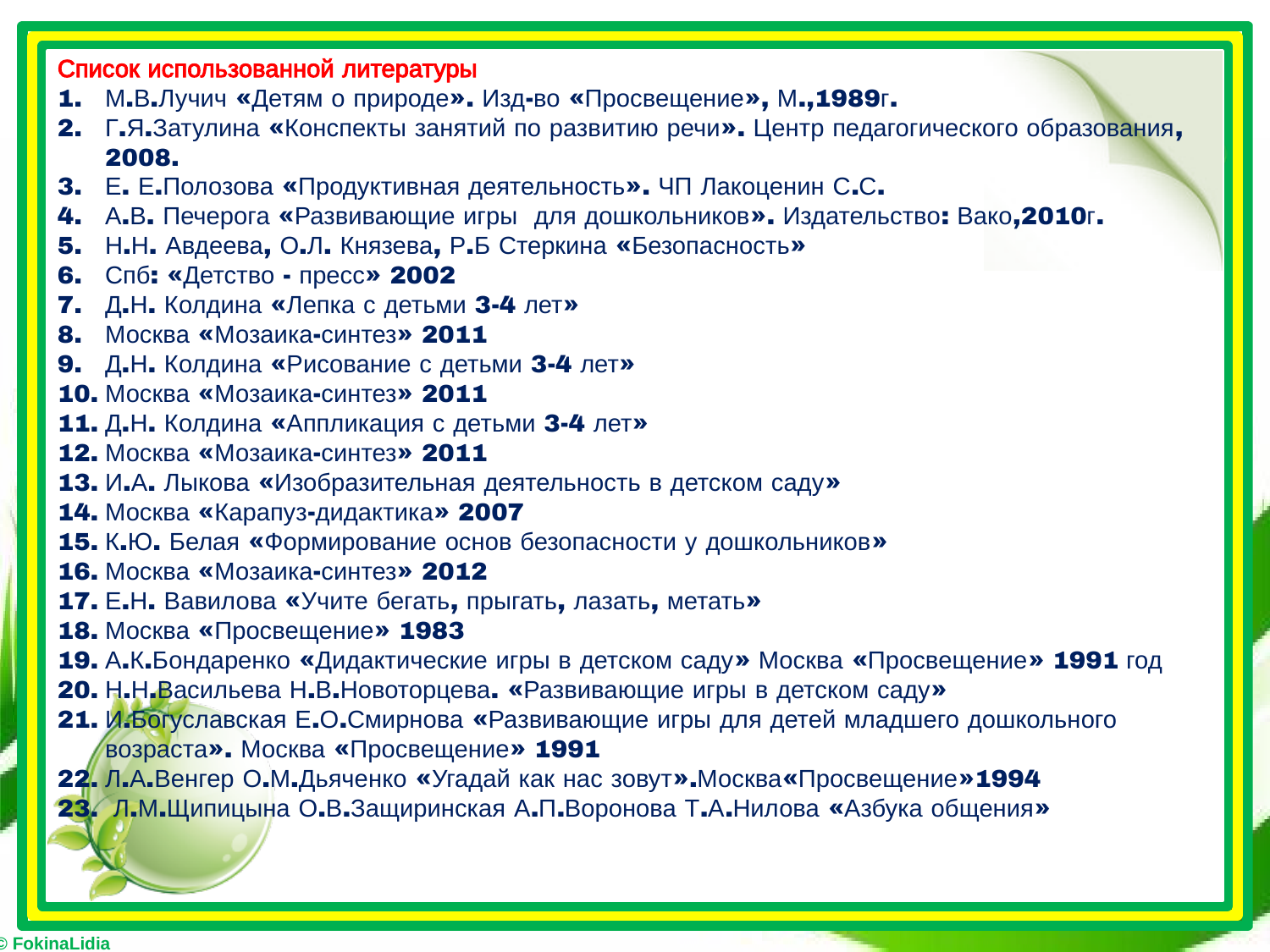

Список использованной литературы
М.В.Лучич «Детям о природе». Изд-во «Просвещение», М.,1989г.
Г.Я.Затулина «Конспекты занятий по развитию речи». Центр педагогического образования, 2008.
Е. Е.Полозова «Продуктивная деятельность». ЧП Лакоценин С.С.
А.В. Печерога «Развивающие игры  для дошкольников». Издательство: Вако,2010г.
Н.Н. Авдеева, О.Л. Князева, Р.Б Стеркина «Безопасность»
Спб: «Детство - пресс» 2002
Д.Н. Колдина «Лепка с детьми 3-4 лет»
Москва «Мозаика-синтез» 2011
Д.Н. Колдина «Рисование с детьми 3-4 лет»
Москва «Мозаика-синтез» 2011
Д.Н. Колдина «Аппликация с детьми 3-4 лет»
Москва «Мозаика-синтез» 2011
И.А. Лыкова «Изобразительная деятельность в детском саду»
Москва «Карапуз-дидактика» 2007
К.Ю. Белая «Формирование основ безопасности у дошкольников»
Москва «Мозаика-синтез» 2012
Е.Н. Вавилова «Учите бегать, прыгать, лазать, метать»
Москва «Просвещение» 1983
А.К.Бондаренко «Дидактические игры в детском саду» Москва «Просвещение» 1991 год
Н.Н.Васильева Н.В.Новоторцева. «Развивающие игры в детском саду»
И.Богуславская Е.О.Смирнова «Развивающие игры для детей младшего дошкольного возраста». Москва «Просвещение» 1991
Л.А.Венгер О.М.Дьяченко «Угадай как нас зовут».Москва«Просвещение»1994
 Л.М.Щипицына О.В.Защиринская А.П.Воронова Т.А.Нилова «Азбука общения»